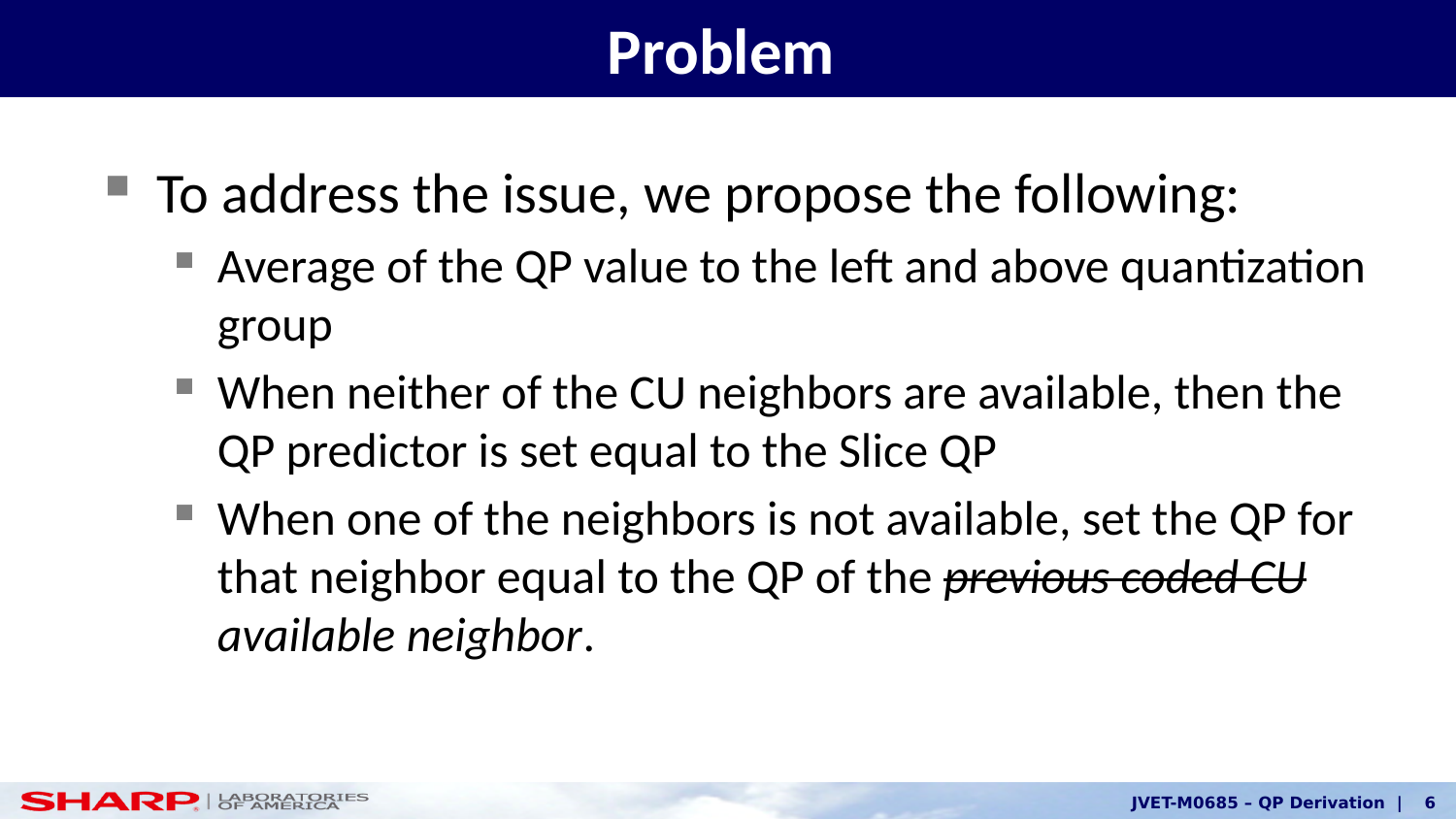

# Problem
To address the issue, we propose the following:
Average of the QP value to the left and above quantization group
When neither of the CU neighbors are available, then the QP predictor is set equal to the Slice QP
When one of the neighbors is not available, set the QP for that neighbor equal to the QP of the previous coded CU available neighbor.